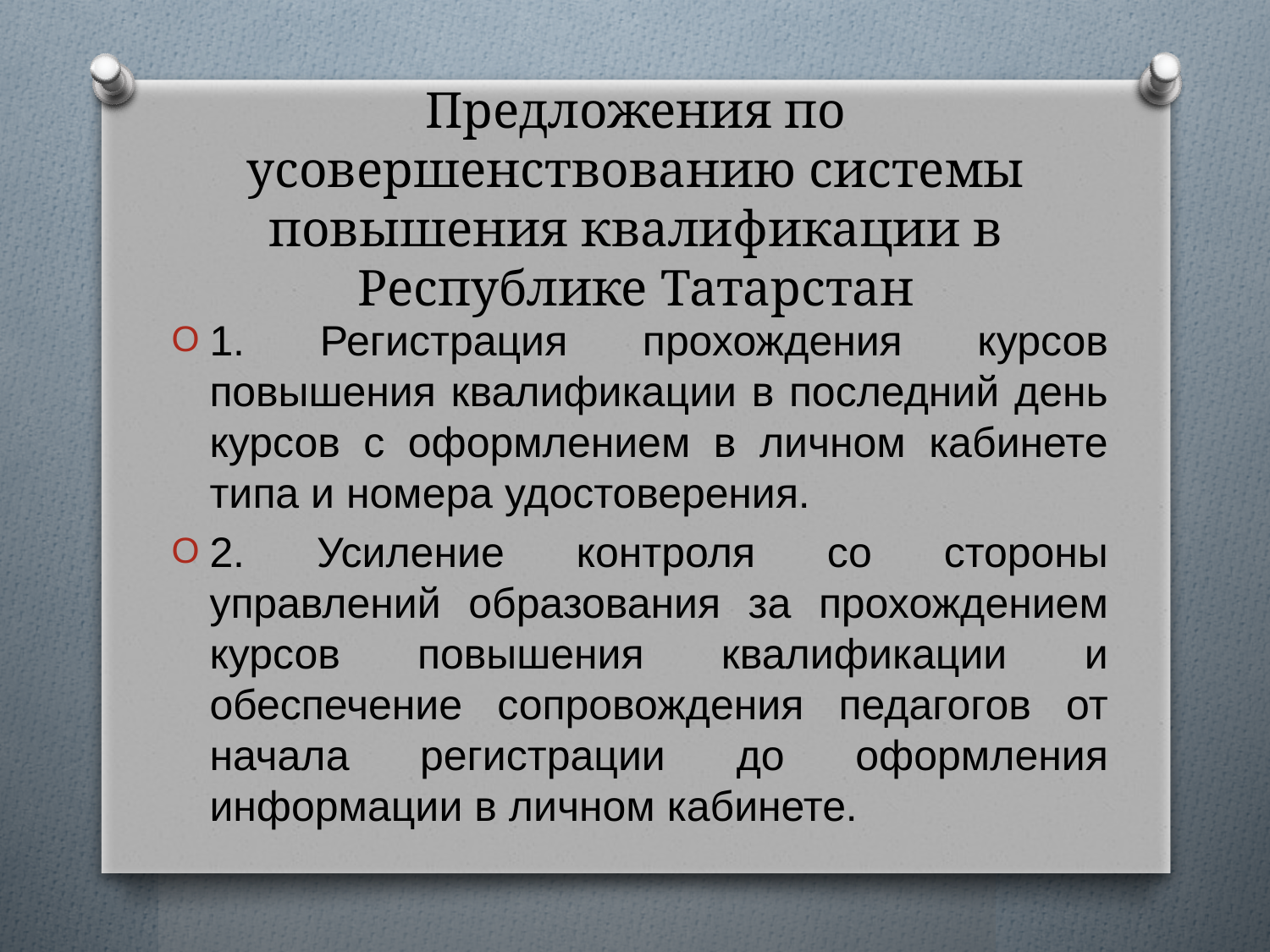

# Предложения по усовершенствованию системы повышения квалификации в Республике Татарстан
1. Регистрация прохождения курсов повышения квалификации в последний день курсов с оформлением в личном кабинете типа и номера удостоверения.
2. Усиление контроля со стороны управлений образования за прохождением курсов повышения квалификации и обеспечение сопровождения педагогов от начала регистрации до оформления информации в личном кабинете.